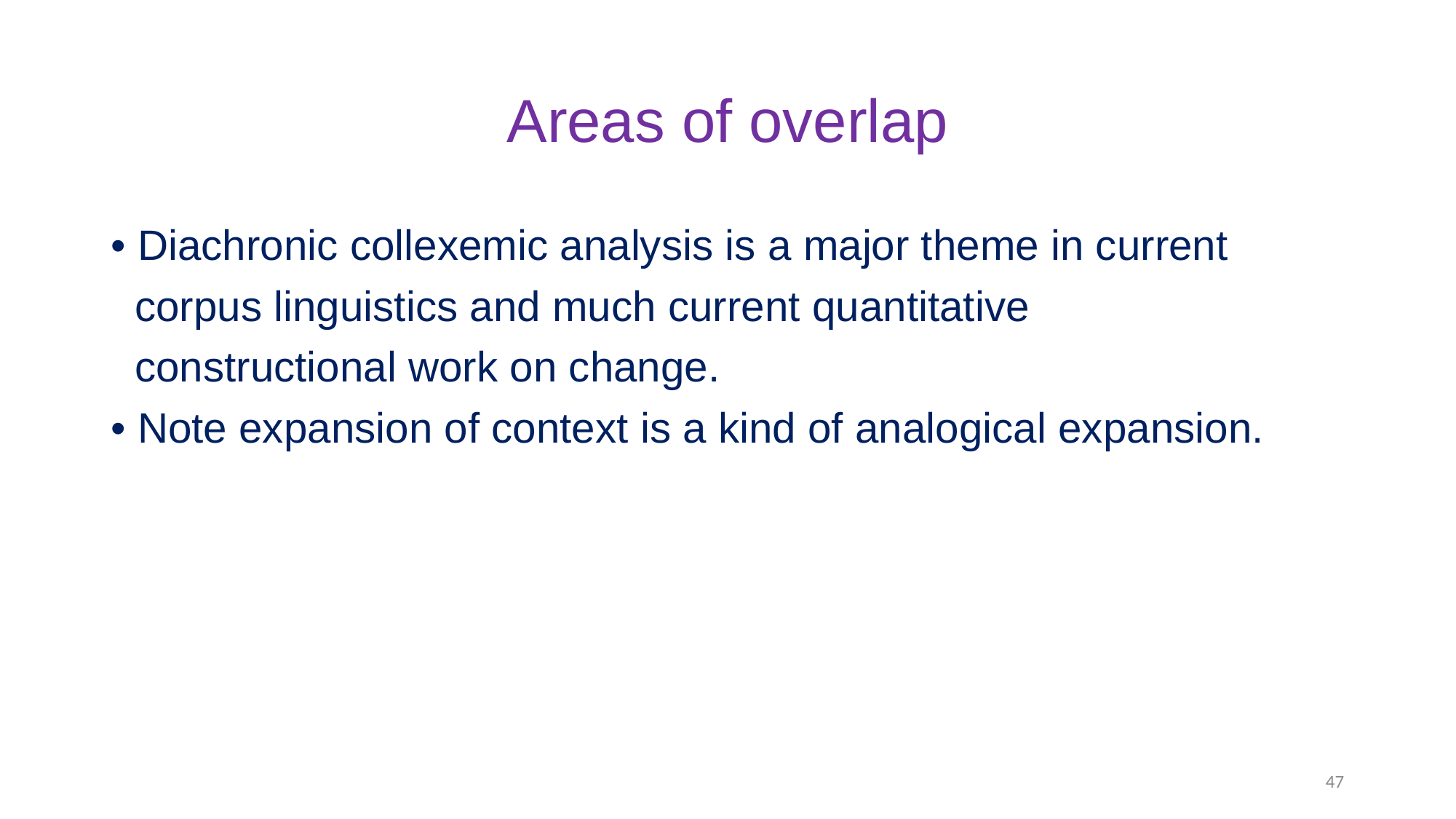

# Areas of overlap
• Diachronic collexemic analysis is a major theme in current
  corpus linguistics and much current quantitative
  constructional work on change.
• Note expansion of context is a kind of analogical expansion.

47